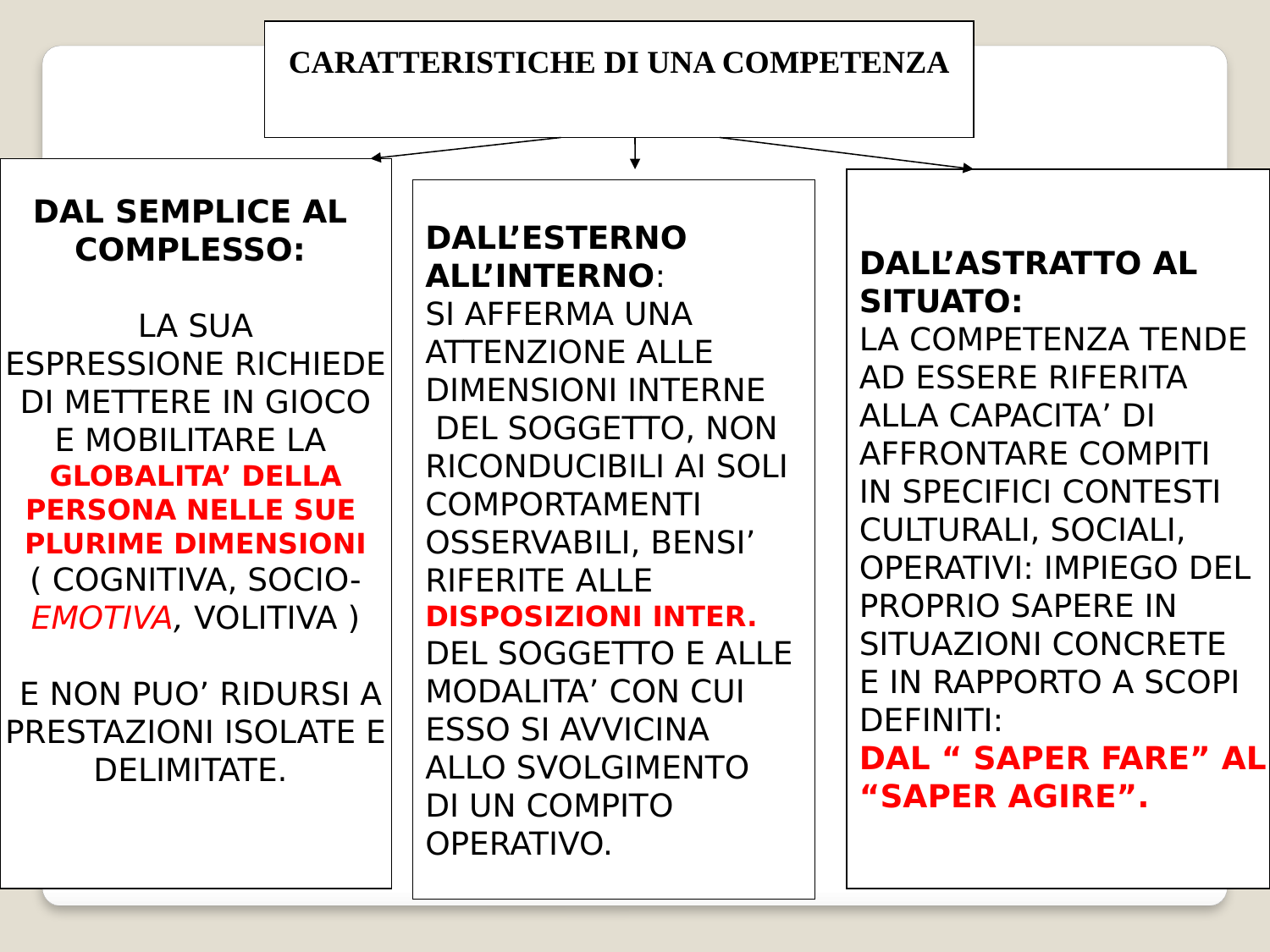

CARATTERISTICHE DI UNA COMPETENZA

DAL SEMPLICE AL
COMPLESSO:

LA SUA
ESPRESSIONE RICHIEDE
DI METTERE IN GIOCO
E MOBILITARE LA
GLOBALITA’ DELLA
PERSONA NELLE SUE
PLURIME DIMENSIONI
( COGNITIVA, SOCIO-
EMOTIVA, VOLITIVA )

 E NON PUO’ RIDURSI A
PRESTAZIONI ISOLATE E
DELIMITATE.

DALL’ASTRATTO AL
SITUATO:
LA COMPETENZA TENDE
AD ESSERE RIFERITA
ALLA CAPACITA’ DI
AFFRONTARE COMPITI
IN SPECIFICI CONTESTI
CULTURALI, SOCIALI,
OPERATIVI: IMPIEGO DEL
PROPRIO SAPERE IN
SITUAZIONI CONCRETE
E IN RAPPORTO A SCOPI
DEFINITI:
DAL “ SAPER FARE” AL
“SAPER AGIRE”.
DALL’ESTERNO
ALL’INTERNO:
SI AFFERMA UNA
ATTENZIONE ALLE
DIMENSIONI INTERNE
 DEL SOGGETTO, NON
RICONDUCIBILI AI SOLI
COMPORTAMENTI
OSSERVABILI, BENSI’
RIFERITE ALLE
DISPOSIZIONI INTER.
DEL SOGGETTO E ALLE
MODALITA’ CON CUI
ESSO SI AVVICINA
ALLO SVOLGIMENTO
DI UN COMPITO
OPERATIVO.